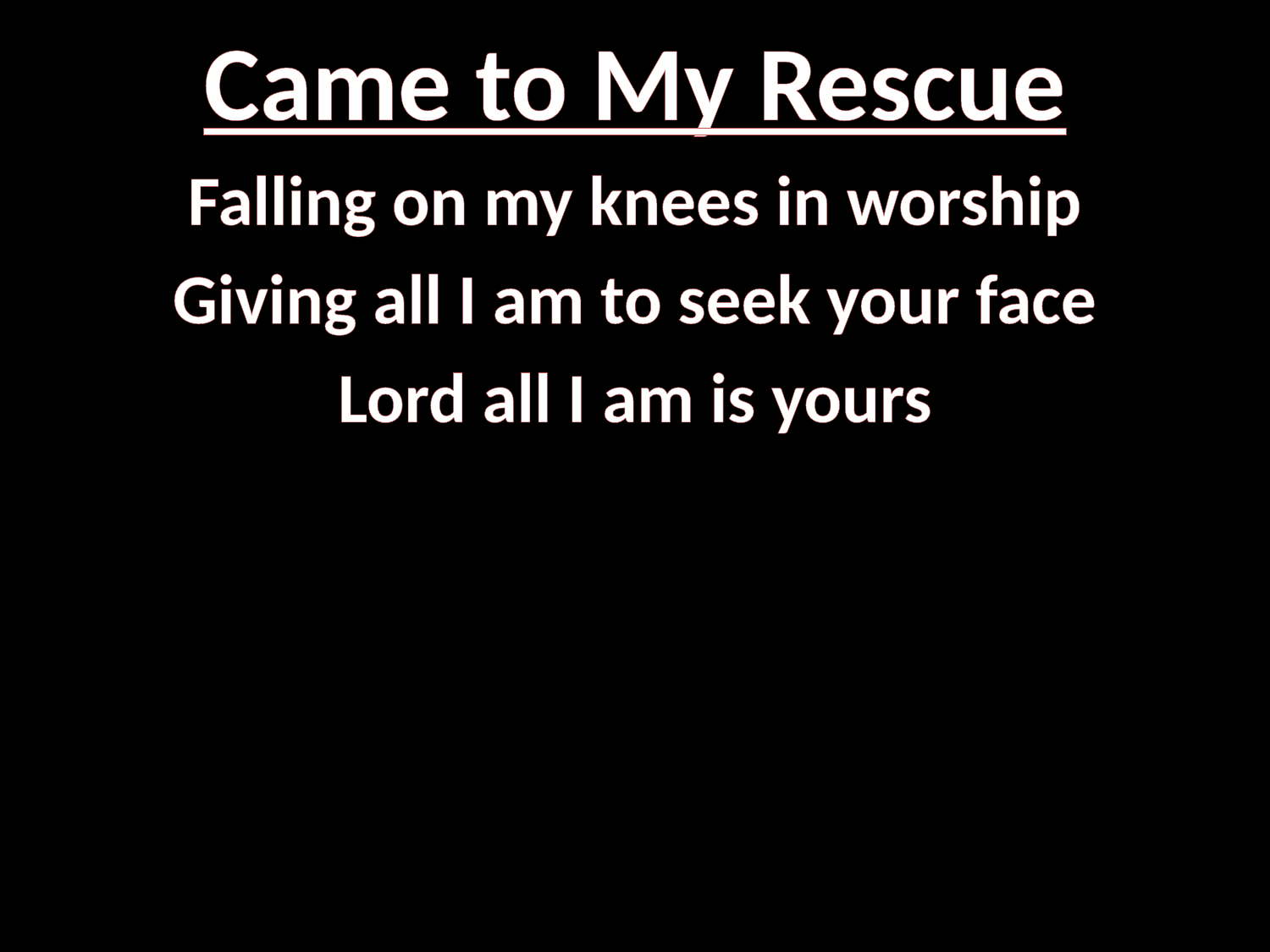

# Came to My Rescue
Falling on my knees in worship
Giving all I am to seek your face
Lord all I am is yours